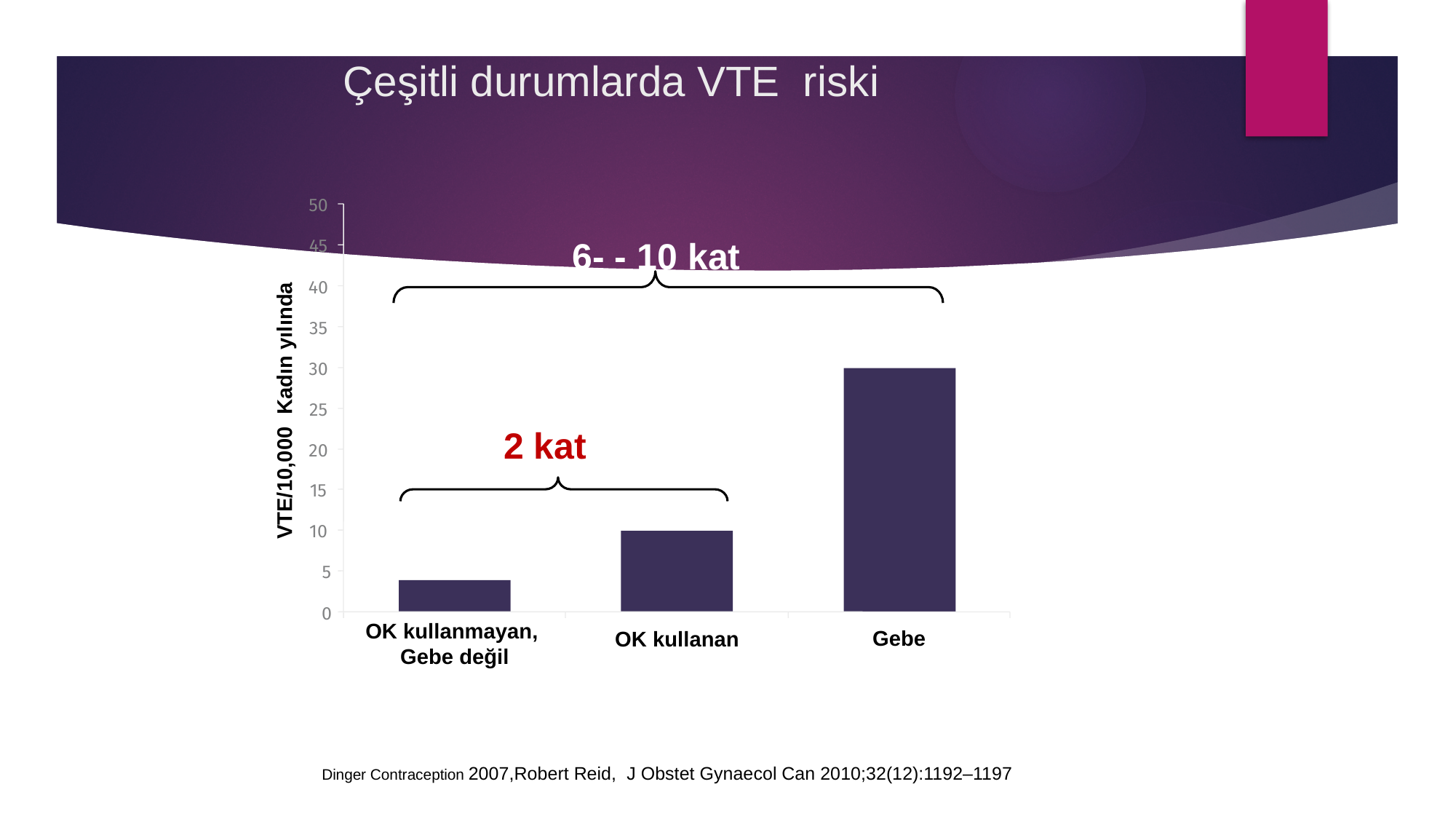

# Çeşitli durumlarda VTE  riski
50

6- - 10 kat
45

40

35

30

VTE/10,000  Kadın yılında
25

2 kat
20

15

10

5

0

OK kullanmayan,
Gebe değil
Gebe
OK kullanan
Dinger Contraception 2007,Robert Reid,  J Obstet Gynaecol Can 2010;32(12):1192–1197